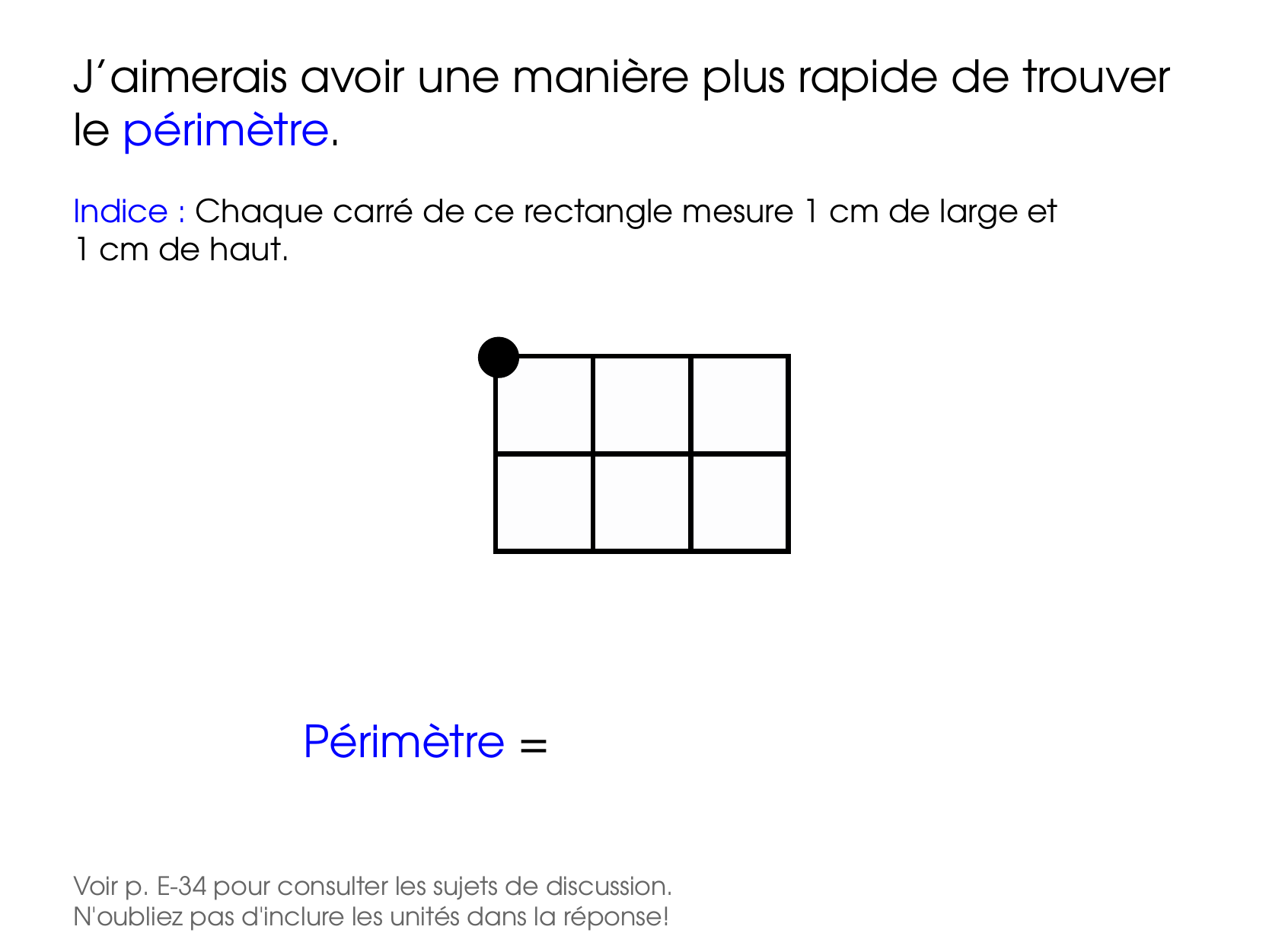

J’aimerais avoir une manière plus rapide de trouver le périmètre.
Indice : Chaque carré de ce rectangle mesure 1 cm de large et 1 cm de haut.

Périmètre =
Voir p. E-34 pour consulter les sujets de discussion. N'oubliez pas d'inclure les unités dans la réponse!